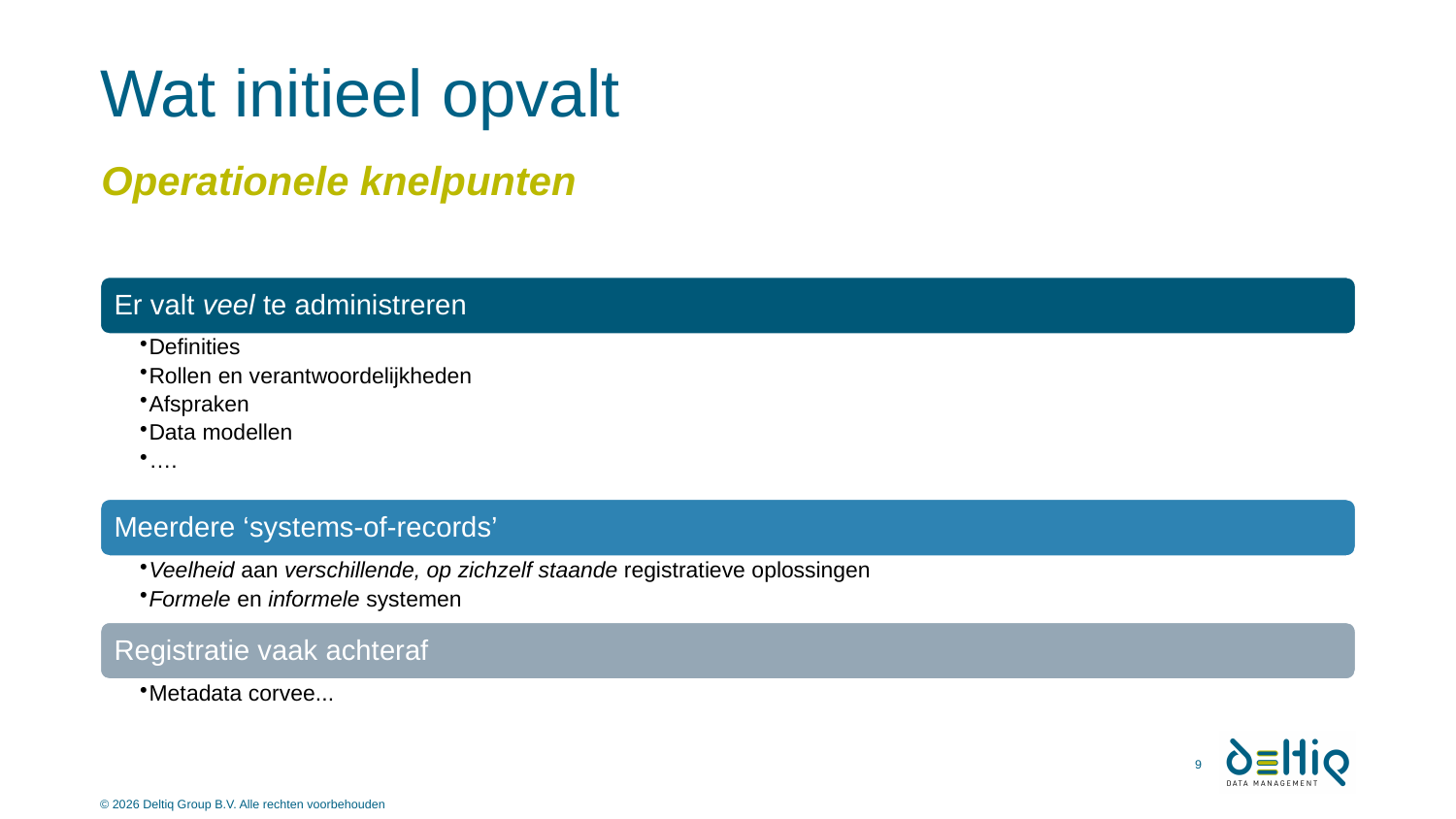

# Wat initieel opvalt
Operationele knelpunten
Er valt veel te administreren
Definities
Rollen en verantwoordelijkheden
Afspraken
Data modellen
….
Meerdere ‘systems-of-records’
Veelheid aan verschillende, op zichzelf staande registratieve oplossingen
Formele en informele systemen
Registratie vaak achteraf
Metadata corvee...
9
© 2026 Deltiq Group B.V. Alle rechten voorbehouden